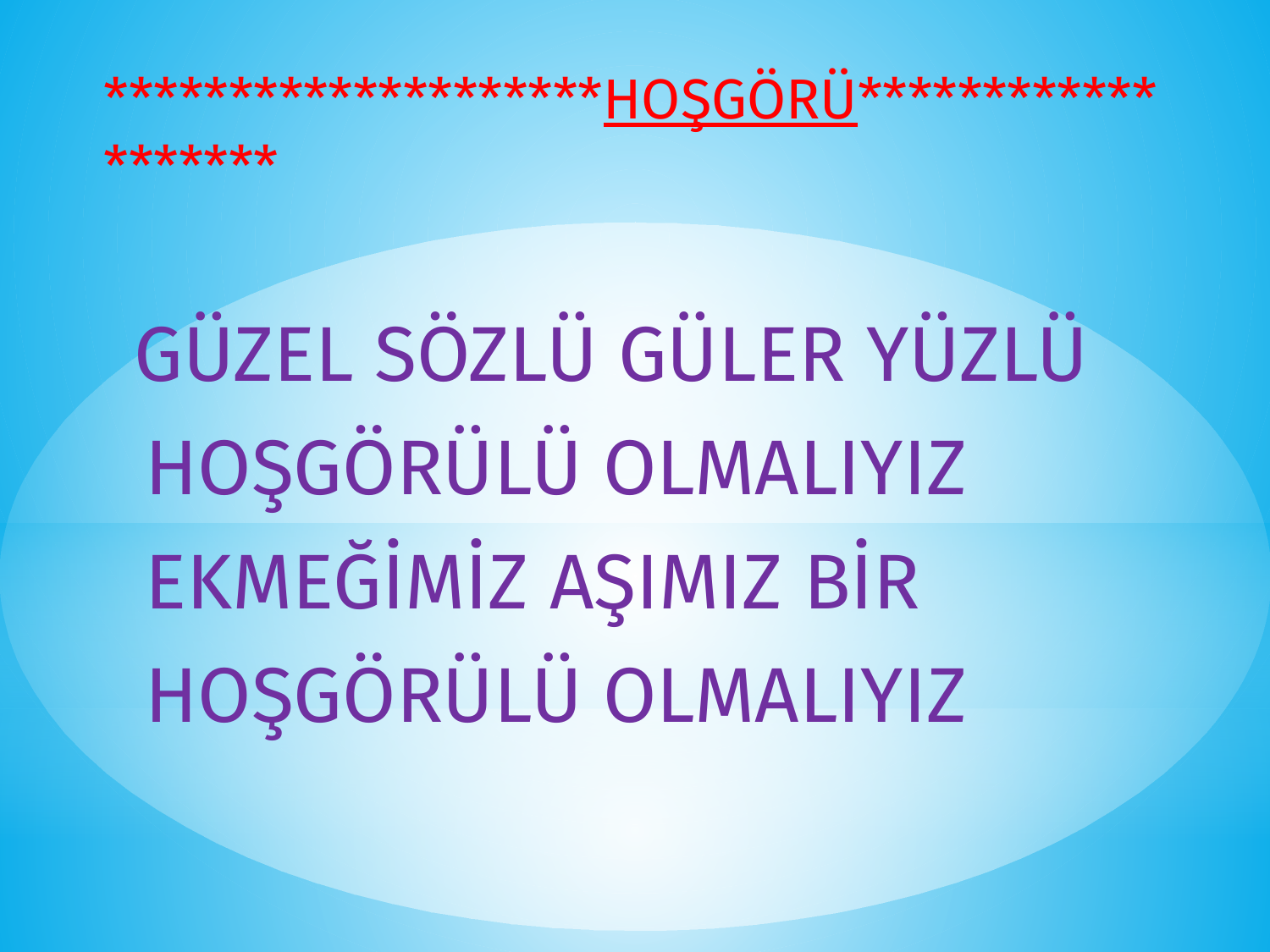

********************HOŞGÖRÜ*******************

  GÜZEL SÖZLÜ GÜLER YÜZLÜ
  HOŞGÖRÜLÜ OLMALIYIZ
  EKMEĞİMİZ AŞIMIZ BİR
  HOŞGÖRÜLÜ OLMALIYIZ